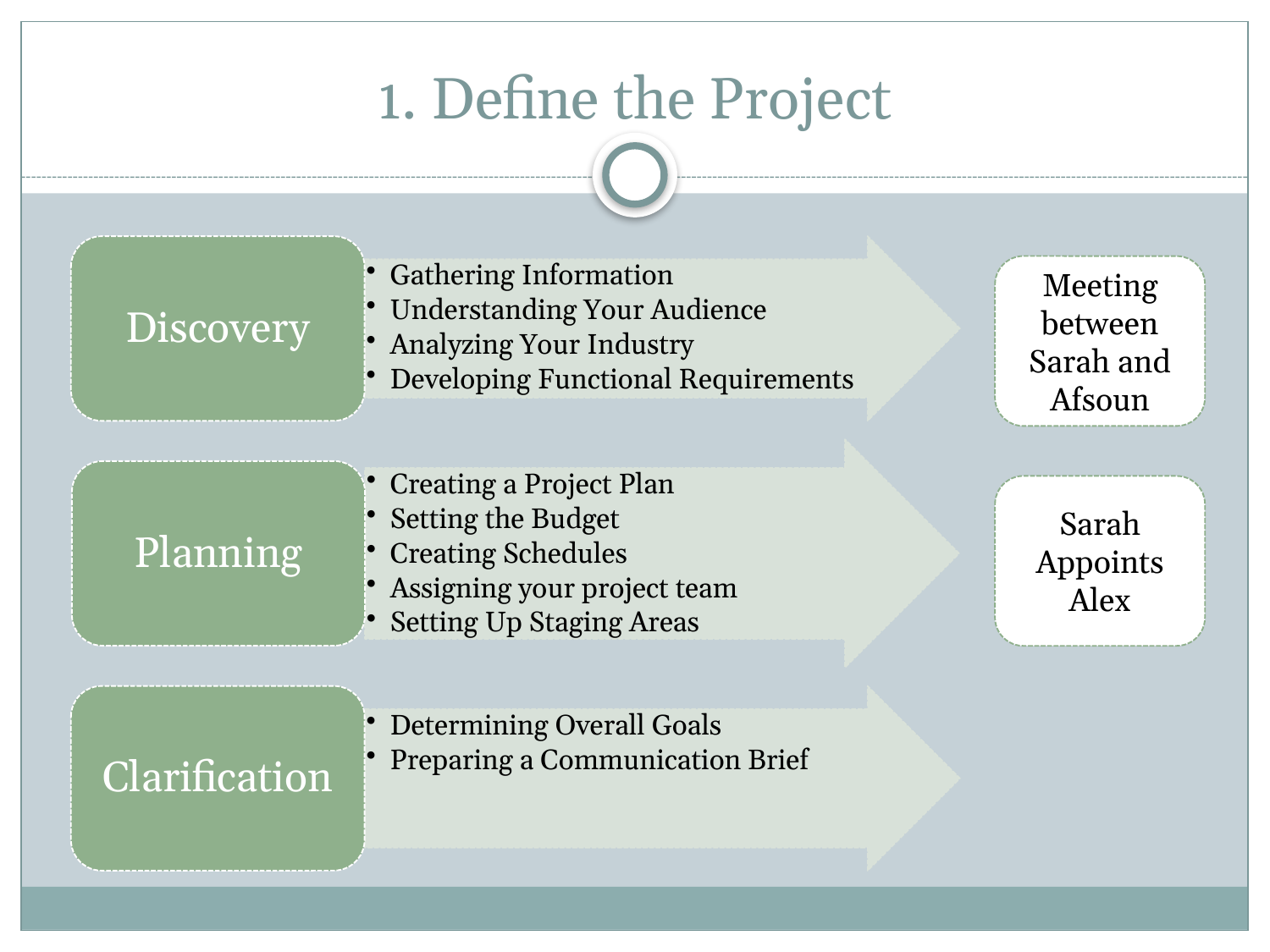

# 1. Define the Project
Gathering Information
Understanding Your Audience
Analyzing Your Industry
Developing Functional Requirements
Discovery
Creating a Project Plan
Setting the Budget
Creating Schedules
Assigning your project team
Setting Up Staging Areas
Planning
Determining Overall Goals
Preparing a Communication Brief
Clarification
Meeting between Sarah and Afsoun
Sarah Appoints Alex